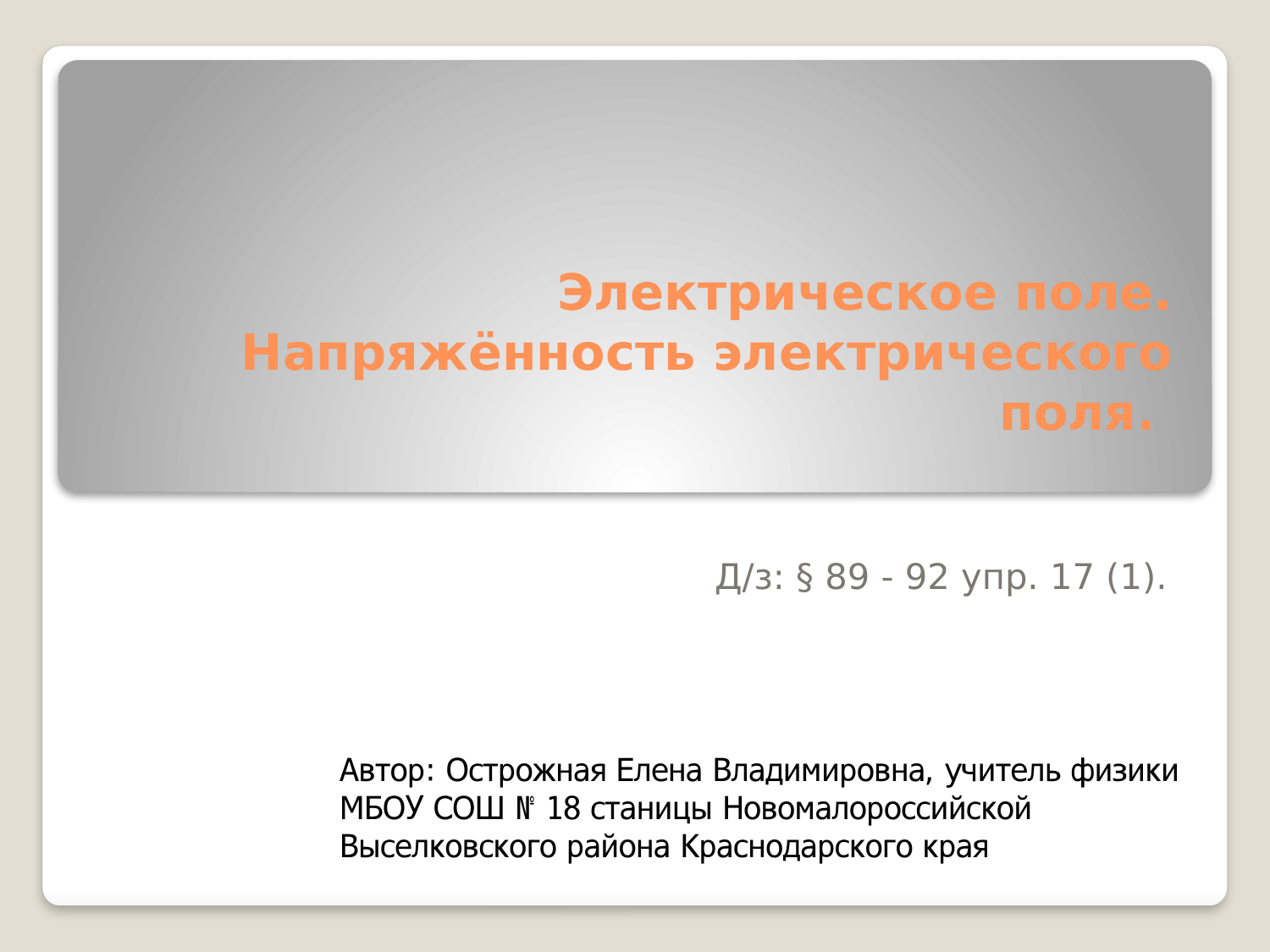

# Электрическое поле. Напряжённость электрического поля.

Д/з: § 89 - 92 упр. 17 (1).

Автор: Острожная Елена Владимировна, учитель физики МБОУ СОШ № 18 станицы Новомалороссийской Выселковского района Краснодарского края